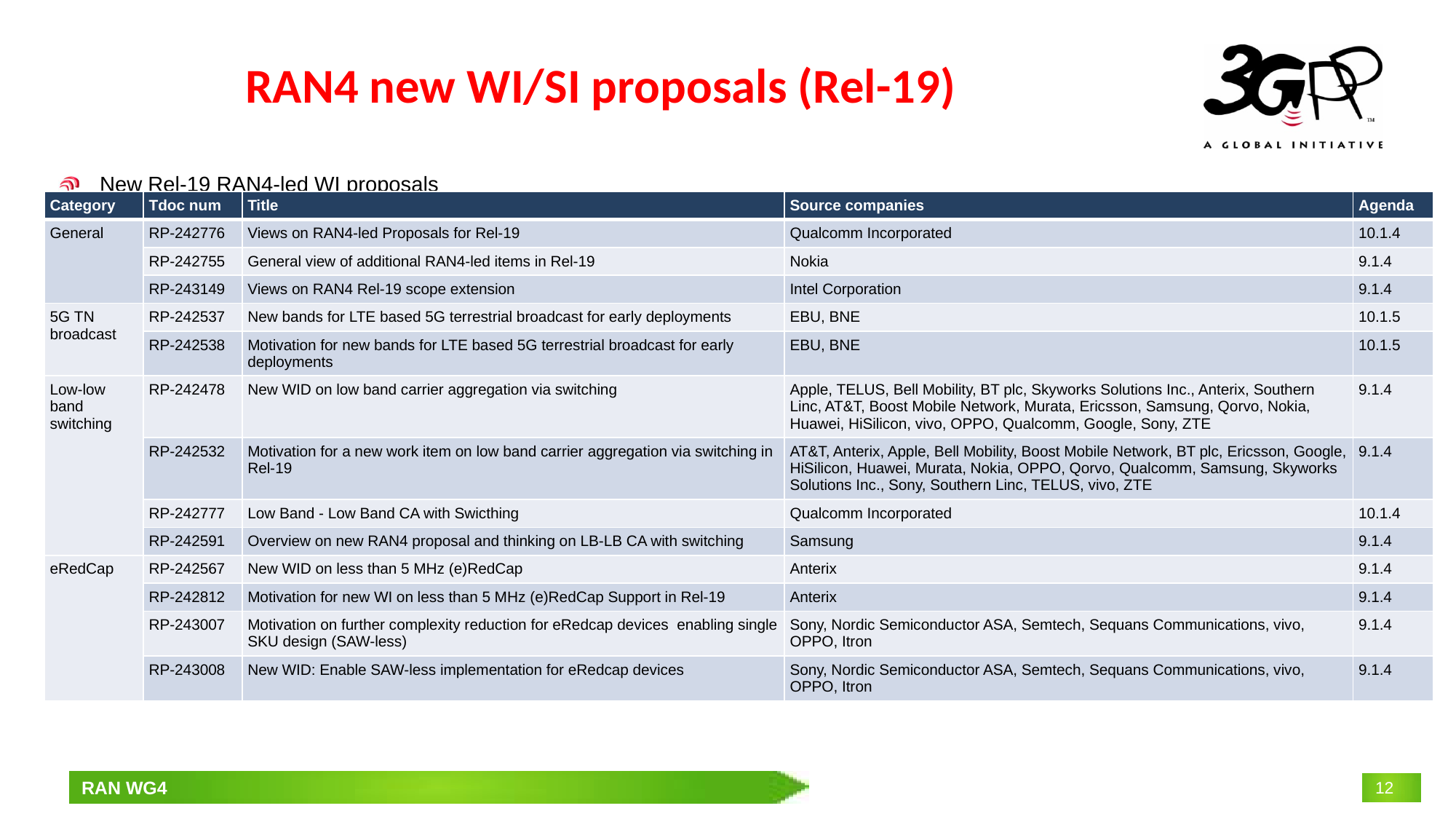

# RAN4 new WI/SI proposals (Rel-19)
New Rel-19 RAN4-led WI proposals

| Category | Tdoc num | Title | Source companies | Agenda |
| --- | --- | --- | --- | --- |
| General | RP-242776 | Views on RAN4-led Proposals for Rel-19 | Qualcomm Incorporated | 10.1.4 |
|  | RP-242755 | General view of additional RAN4-led items in Rel-19 | Nokia | 9.1.4 |
|  | RP-243149 | Views on RAN4 Rel-19 scope extension | Intel Corporation | 9.1.4 |
| 5G TN broadcast | RP-242537 | New bands for LTE based 5G terrestrial broadcast for early deployments | EBU, BNE | 10.1.5 |
|  | RP-242538 | Motivation for new bands for LTE based 5G terrestrial broadcast for early deployments | EBU, BNE | 10.1.5 |
| Low-low band switching | RP-242478 | New WID on low band carrier aggregation via switching | Apple, TELUS, Bell Mobility, BT plc, Skyworks Solutions Inc., Anterix, Southern Linc, AT&T, Boost Mobile Network, Murata, Ericsson, Samsung, Qorvo, Nokia, Huawei, HiSilicon, vivo, OPPO, Qualcomm, Google, Sony, ZTE | 9.1.4 |
|  | RP-242532 | Motivation for a new work item on low band carrier aggregation via switching in Rel-19 | AT&T, Anterix, Apple, Bell Mobility, Boost Mobile Network, BT plc, Ericsson, Google, HiSilicon, Huawei, Murata, Nokia, OPPO, Qorvo, Qualcomm, Samsung, Skyworks Solutions Inc., Sony, Southern Linc, TELUS, vivo, ZTE | 9.1.4 |
|  | RP-242777 | Low Band - Low Band CA with Swicthing | Qualcomm Incorporated | 10.1.4 |
|  | RP-242591 | Overview on new RAN4 proposal and thinking on LB-LB CA with switching | Samsung | 9.1.4 |
| eRedCap | RP-242567 | New WID on less than 5 MHz (e)RedCap | Anterix | 9.1.4 |
|  | RP-242812 | Motivation for new WI on less than 5 MHz (e)RedCap Support in Rel-19 | Anterix | 9.1.4 |
|  | RP-243007 | Motivation on further complexity reduction for eRedcap devices enabling single SKU design (SAW-less) | Sony, Nordic Semiconductor ASA, Semtech, Sequans Communications, vivo, OPPO, Itron | 9.1.4 |
|  | RP-243008 | New WID: Enable SAW-less implementation for eRedcap devices | Sony, Nordic Semiconductor ASA, Semtech, Sequans Communications, vivo, OPPO, Itron | 9.1.4 |